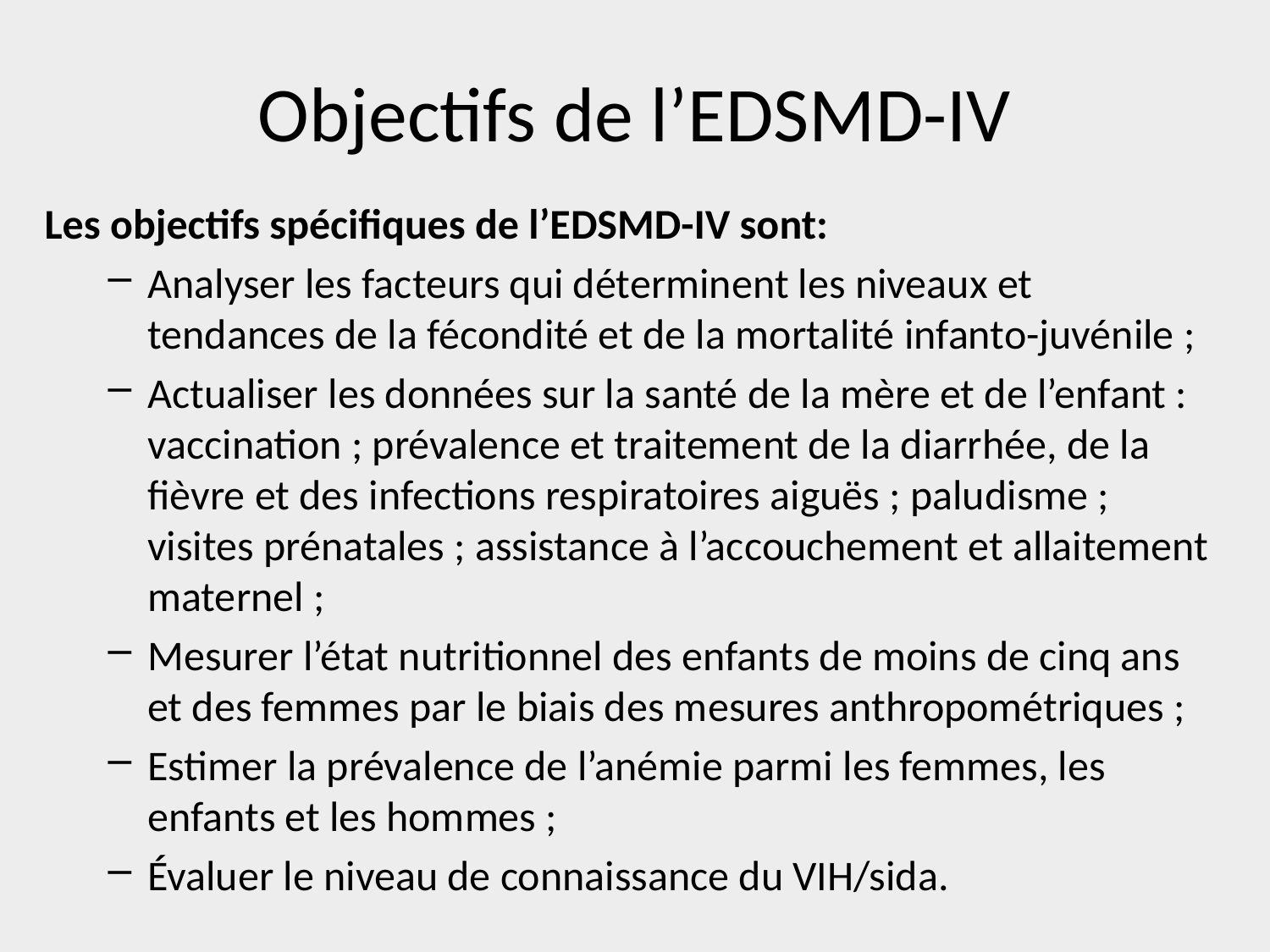

# Objectifs de l’EDSMD-IV
Les objectifs spécifiques de l’EDSMD-IV sont:
Analyser les facteurs qui déterminent les niveaux et tendances de la fécondité et de la mortalité infanto-juvénile ;
Actualiser les données sur la santé de la mère et de l’enfant : vaccination ; prévalence et traitement de la diarrhée, de la fièvre et des infections respiratoires aiguës ; paludisme ; visites prénatales ; assistance à l’accouchement et allaitement maternel ;
Mesurer l’état nutritionnel des enfants de moins de cinq ans et des femmes par le biais des mesures anthropométriques ;
Estimer la prévalence de l’anémie parmi les femmes, les enfants et les hommes ;
Évaluer le niveau de connaissance du VIH/sida.